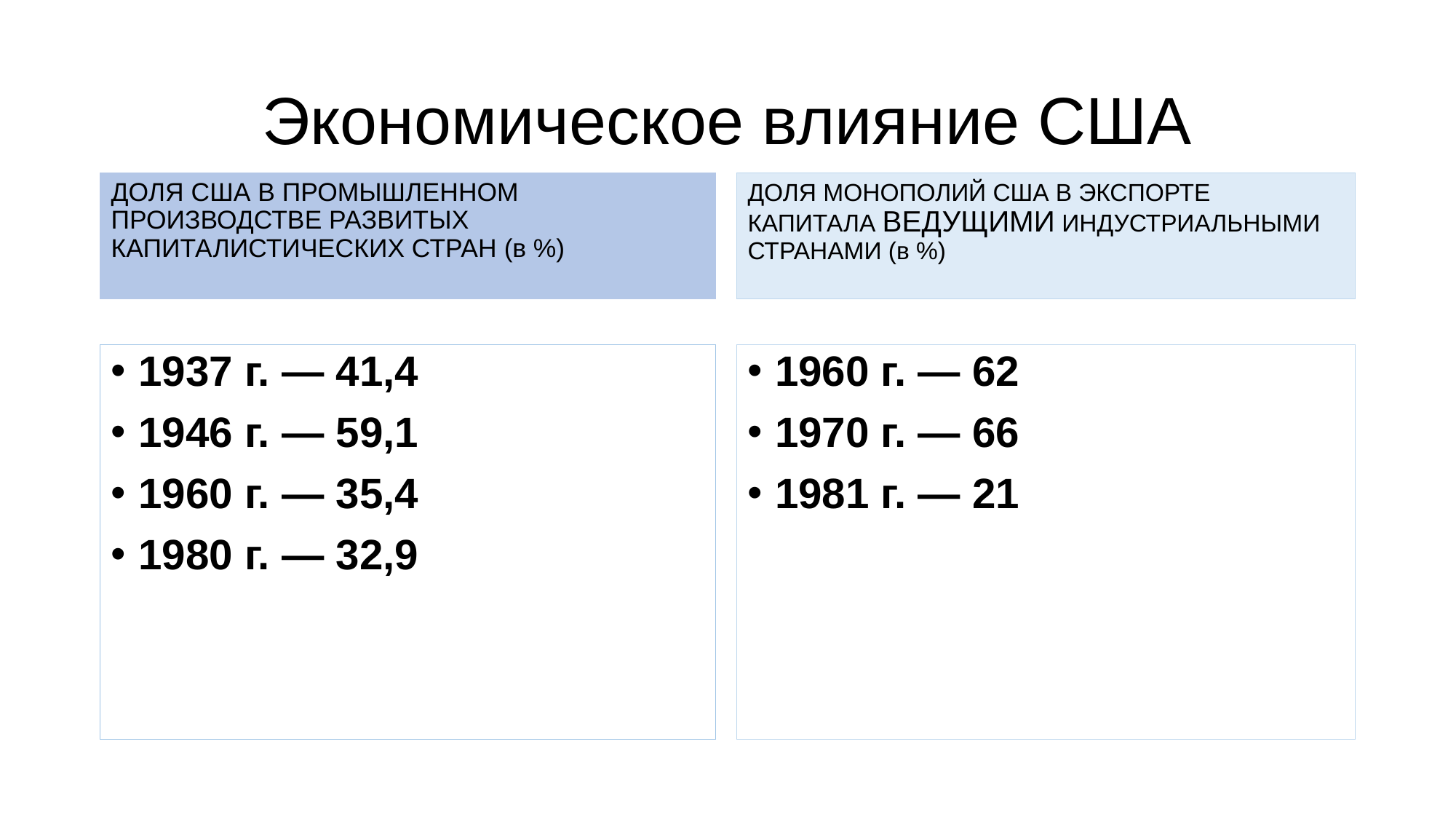

# Экономическое влияние США
ДОЛЯ США В ПРОМЫШЛЕННОМ ПРОИЗВОДСТВЕ РАЗВИТЫХ КАПИТАЛИСТИЧЕСКИХ СТРАН (в %)
ДОЛЯ МОНОПОЛИЙ США В ЭКСПОРТЕ КАПИТАЛА ВЕДУЩИМИ ИНДУСТРИАЛЬНЫМИ СТРАНАМИ (в %)
1937 г. — 41,4
1946 г. — 59,1
1960 г. — 35,4
1980 г. — 32,9
1960 г. — 62
1970 г. — 66
1981 г. — 21